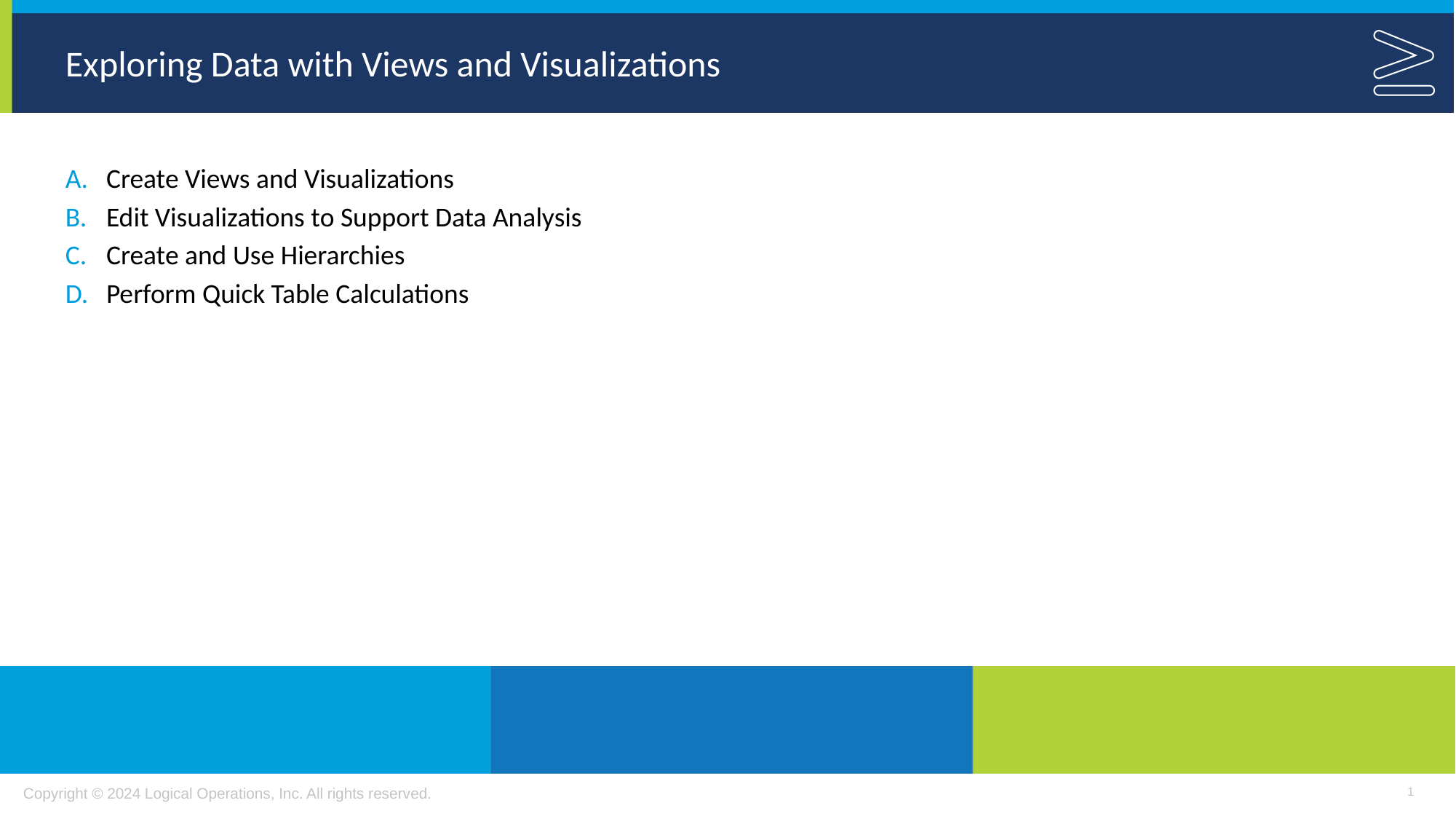

# Exploring Data with Views and Visualizations
Create Views and Visualizations
Edit Visualizations to Support Data Analysis
Create and Use Hierarchies
Perform Quick Table Calculations
1